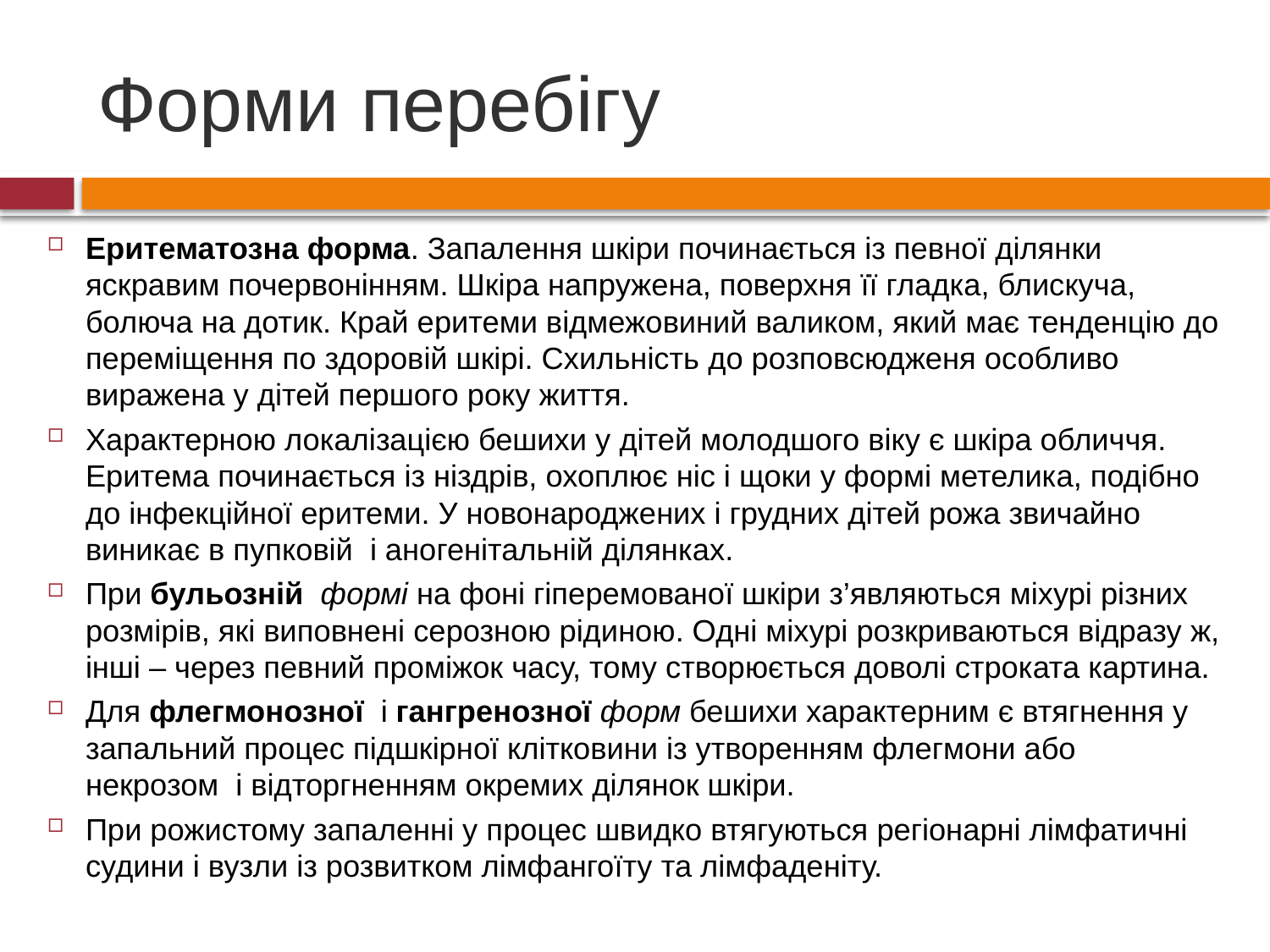

# Форми перебігу
Еритематозна форма. Запалення шкіри починається із певної ділянки яскравим почервонінням. Шкіра напружена, поверхня її гладка, блискуча, болюча на дотик. Край еритеми відмежовиний валиком, який має тенденцію до переміщення по здоровій шкірі. Схильність до розповсюдженя особливо виражена у дітей першого року життя.
Характерною локалізацією бешихи у дітей молодшого віку є шкіра обличчя. Еритема починається із ніздрів, охоплює ніс і щоки у формі метелика, подібно до інфекційної еритеми. У новонароджених і грудних дітей рожа звичайно виникає в пупковій  і аногенітальній ділянках.
При бульозній  формі на фоні гіперемованої шкіри з’являються міхурі різних розмірів, які виповнені серозною рідиною. Одні міхурі розкриваються відразу ж, інші – через певний проміжок часу, тому створюється доволі строката картина.
Для флегмонозної  і гангренозної форм бешихи характерним є втягнення у запальний процес підшкірної клітковини із утворенням флегмони або некрозом  і відторгненням окремих ділянок шкіри.
При рожистому запаленні у процес швидко втягуються регіонарні лімфатичні судини і вузли із розвитком лімфангоїту та лімфаденіту.